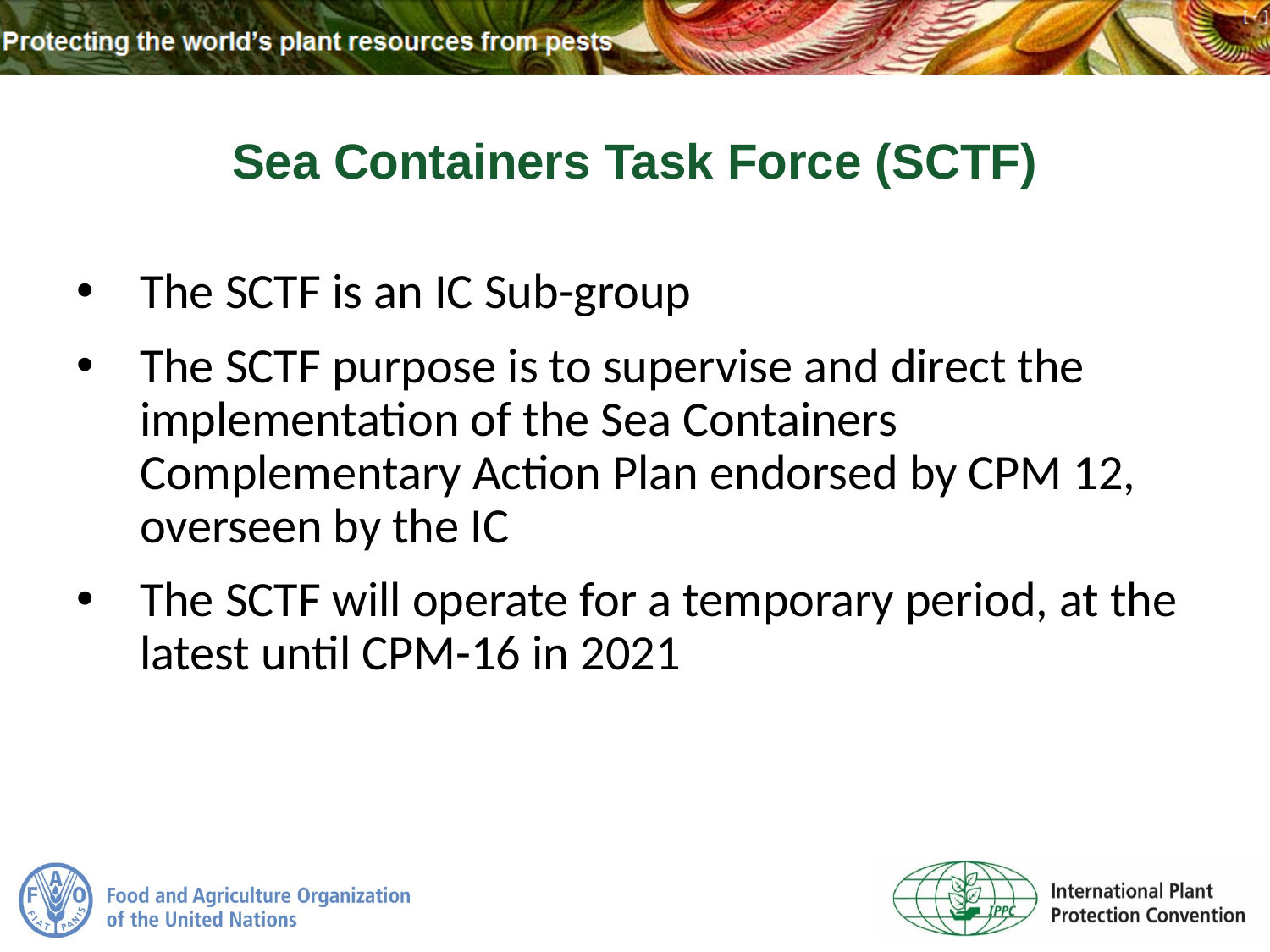

# Sea Containers Task Force (SCTF)
The SCTF is an IC Sub-group
The SCTF purpose is to supervise and direct the implementation of the Sea Containers Complementary Action Plan endorsed by CPM 12, overseen by the IC
The SCTF will operate for a temporary period, at the latest until CPM-16 in 2021